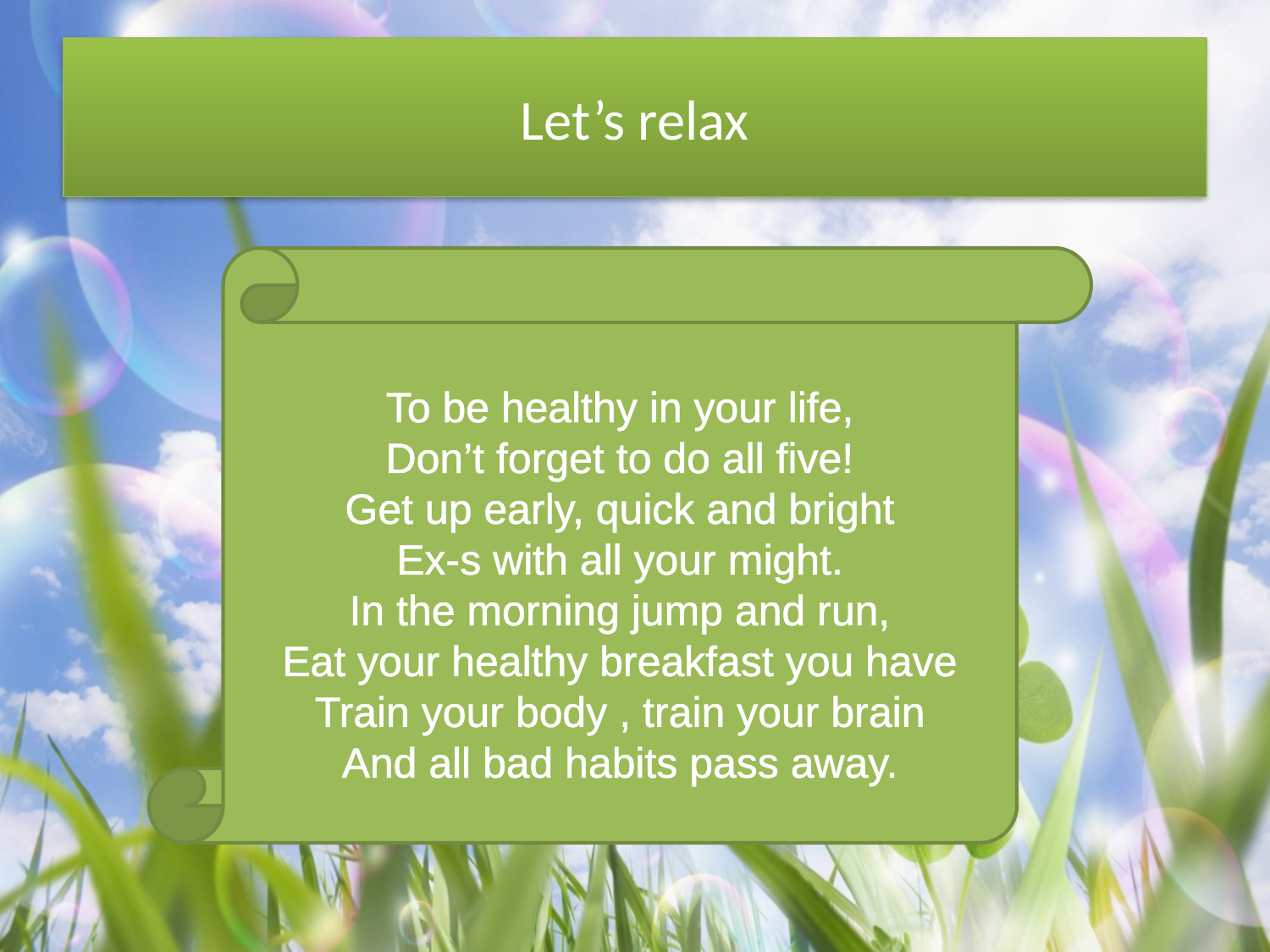

# Let’s relax

To be healthy in your life,
Don’t forget to do all five!
Get up early, quick and bright
Ex-s with all your might.
In the morning jump and run,
Eat your healthy breakfast you have
Train your body , train your brain
And all bad habits pass away.